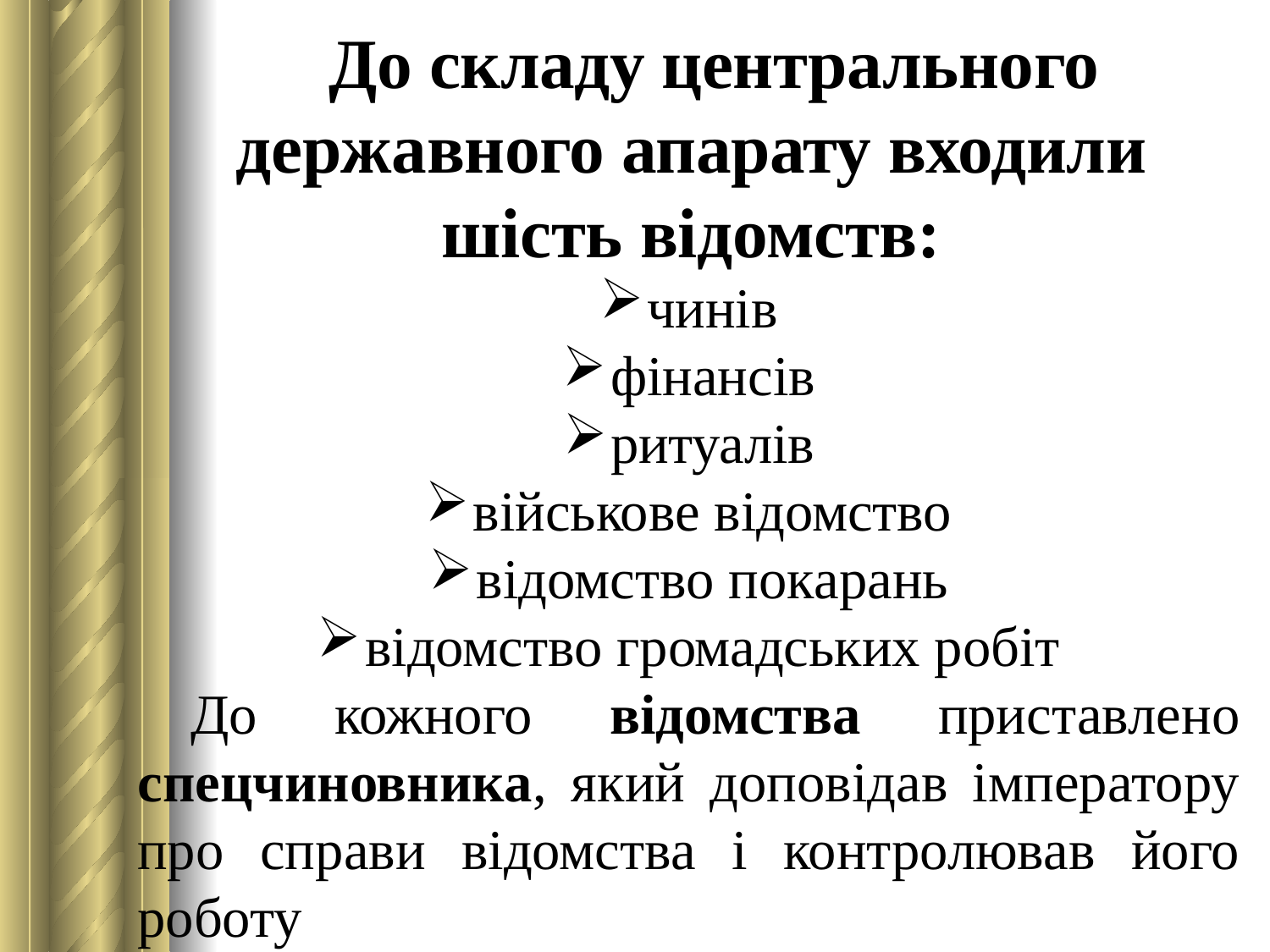

До складу центрального державного апарату входили шість відомств:
чинів
фінансів
ритуалів
військове відомство
відомство покарань
відомство громадських робіт
	До кожного відомства при­ставлено спецчиновника, який доповідав імператору про справи відомства і контролював його роботу